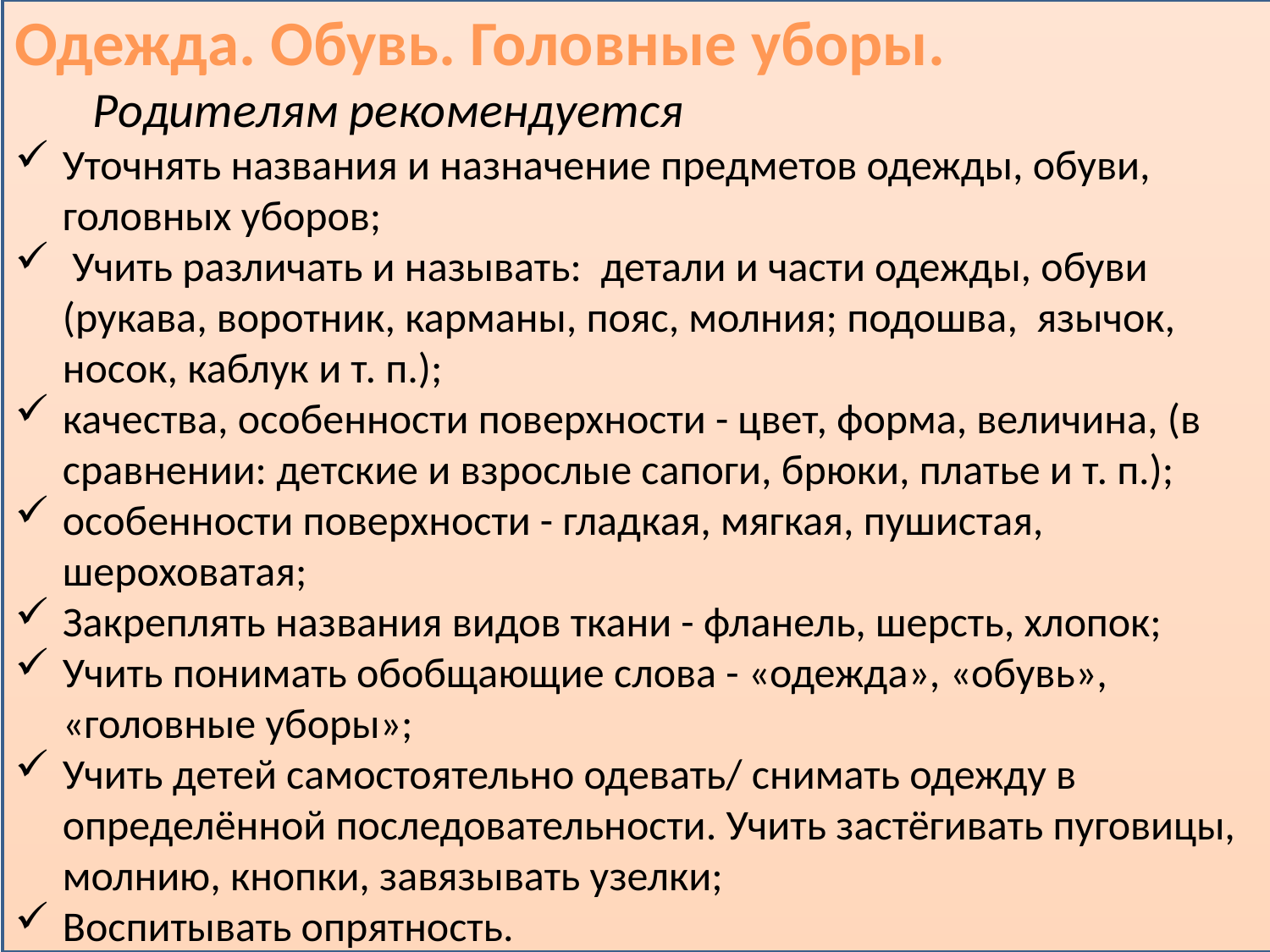

Одежда. Обувь. Головные уборы.
  Родителям рекомендуется
Уточнять названия и назначение предметов одежды, обуви, головных уборов;
 Учить различать и называть:  детали и части одежды, обуви (рукава, воротник, карманы, пояс, молния; подошва,  язычок, носок, каблук и т. п.);
качества, особенности поверхности - цвет, форма, величина, (в сравнении: детские и взрослые сапоги, брюки, платье и т. п.);
особенности поверхности - гладкая, мягкая, пушистая, шероховатая;
Закреплять названия видов ткани - фланель, шерсть, хлопок;
Учить понимать обобщающие слова - «одежда», «обувь», «головные уборы»;
Учить детей самостоятельно одевать/ снимать одежду в определённой последовательности. Учить застёгивать пуговицы, молнию, кнопки, завязывать узелки;
Воспитывать опрятность.